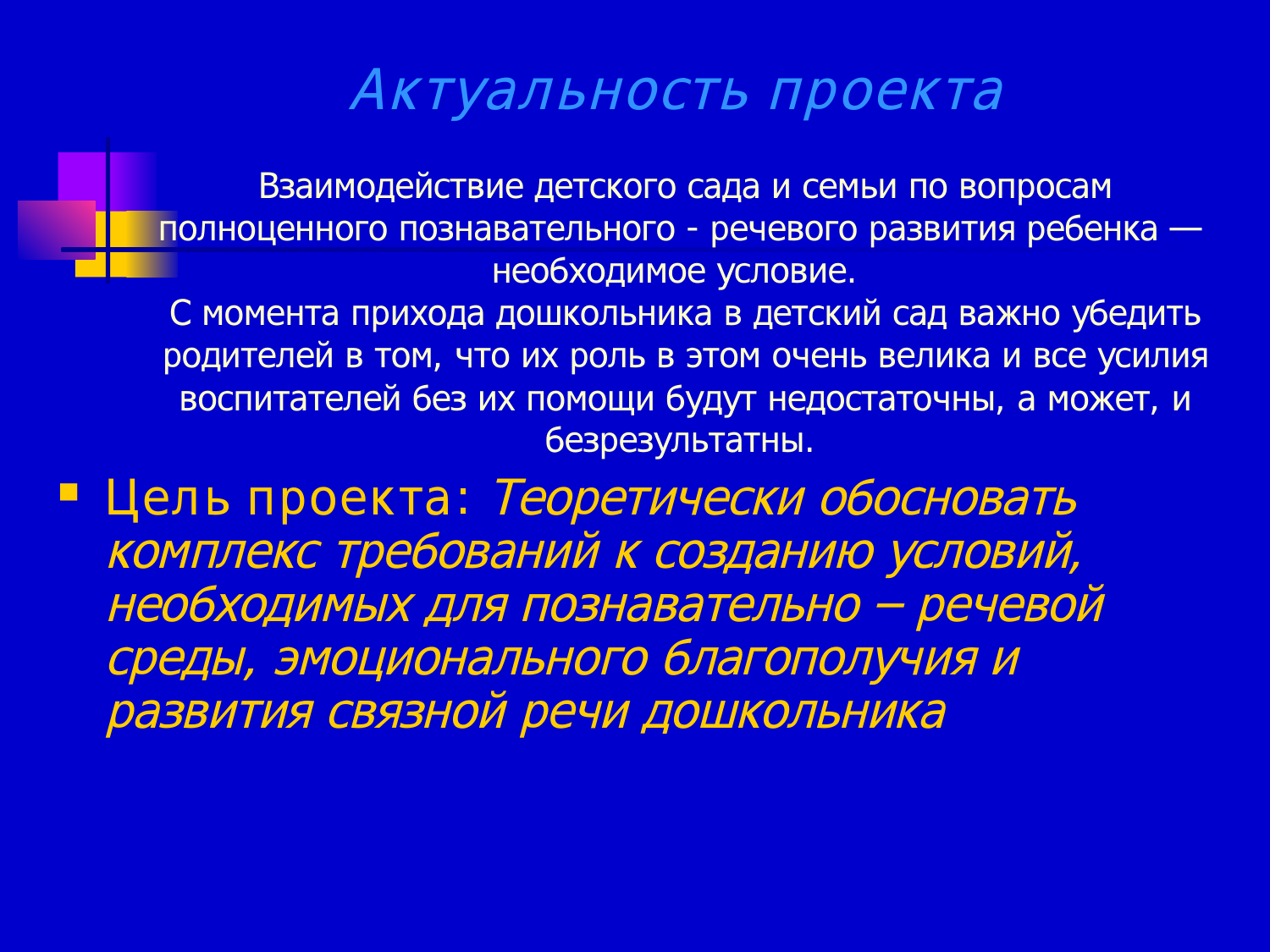

# Актуальность проекта Взаимодействие детского сада и семьи по вопросам полноценного познавательного - речевого развития ребенка —  необходимое условие. С момента прихода дошкольника в детский сад важно убедить родителей в том, что их роль в этом очень велика и все усилия воспитателей без их помощи будут недостаточны, а может, и безрезультатны.
Цель проекта: Теоретически обосновать комплекс требований к созданию условий, необходимых для познавательно – речевой среды, эмоционального благополучия и развития связной речи дошкольника